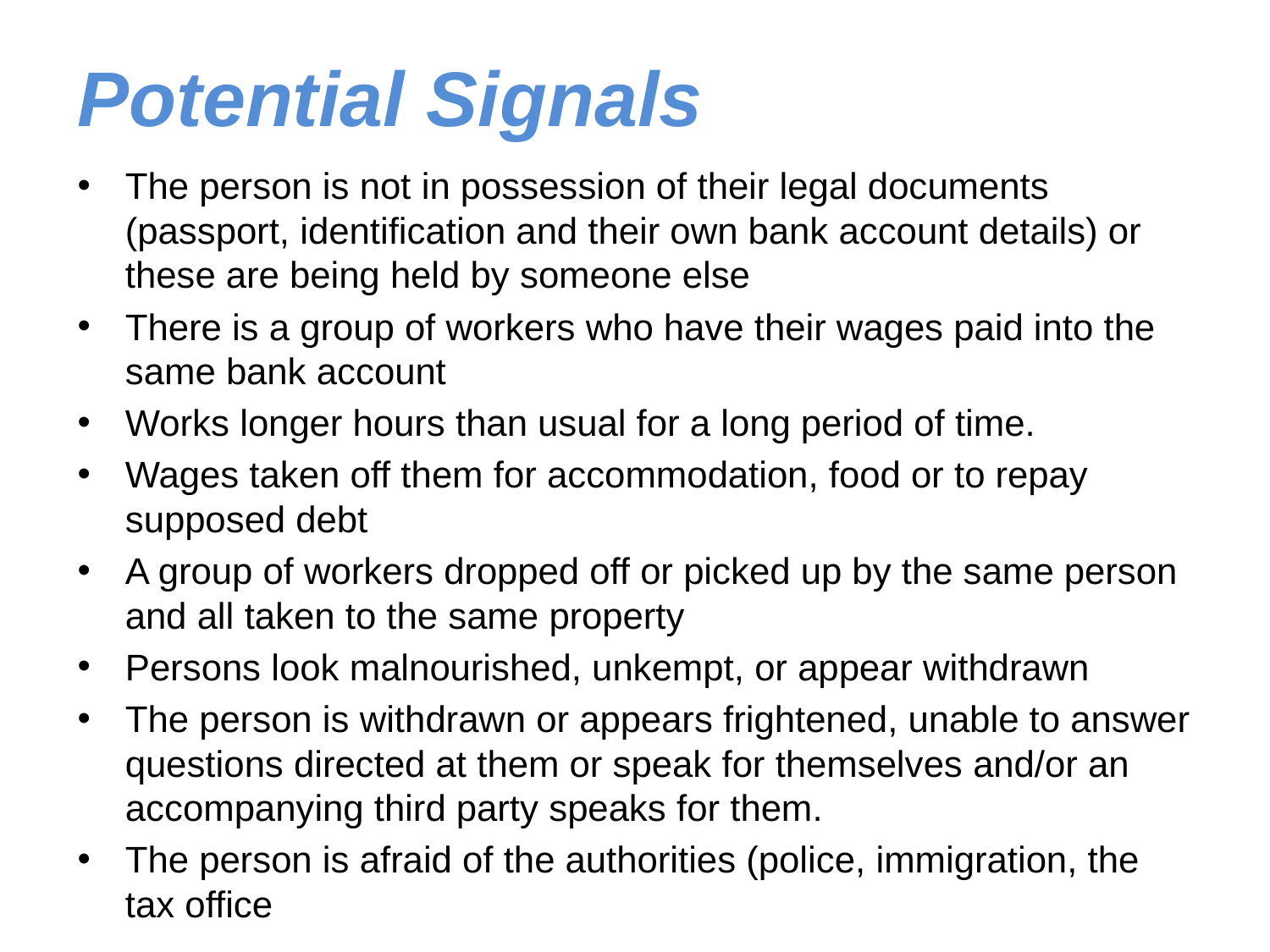

# Potential Signals
The person is not in possession of their legal documents (passport, identification and their own bank account details) or these are being held by someone else
There is a group of workers who have their wages paid into the same bank account
Works longer hours than usual for a long period of time.
Wages taken off them for accommodation, food or to repay supposed debt
A group of workers dropped off or picked up by the same person and all taken to the same property
Persons look malnourished, unkempt, or appear withdrawn
The person is withdrawn or appears frightened, unable to answer questions directed at them or speak for themselves and/or an accompanying third party speaks for them.
The person is afraid of the authorities (police, immigration, the tax office